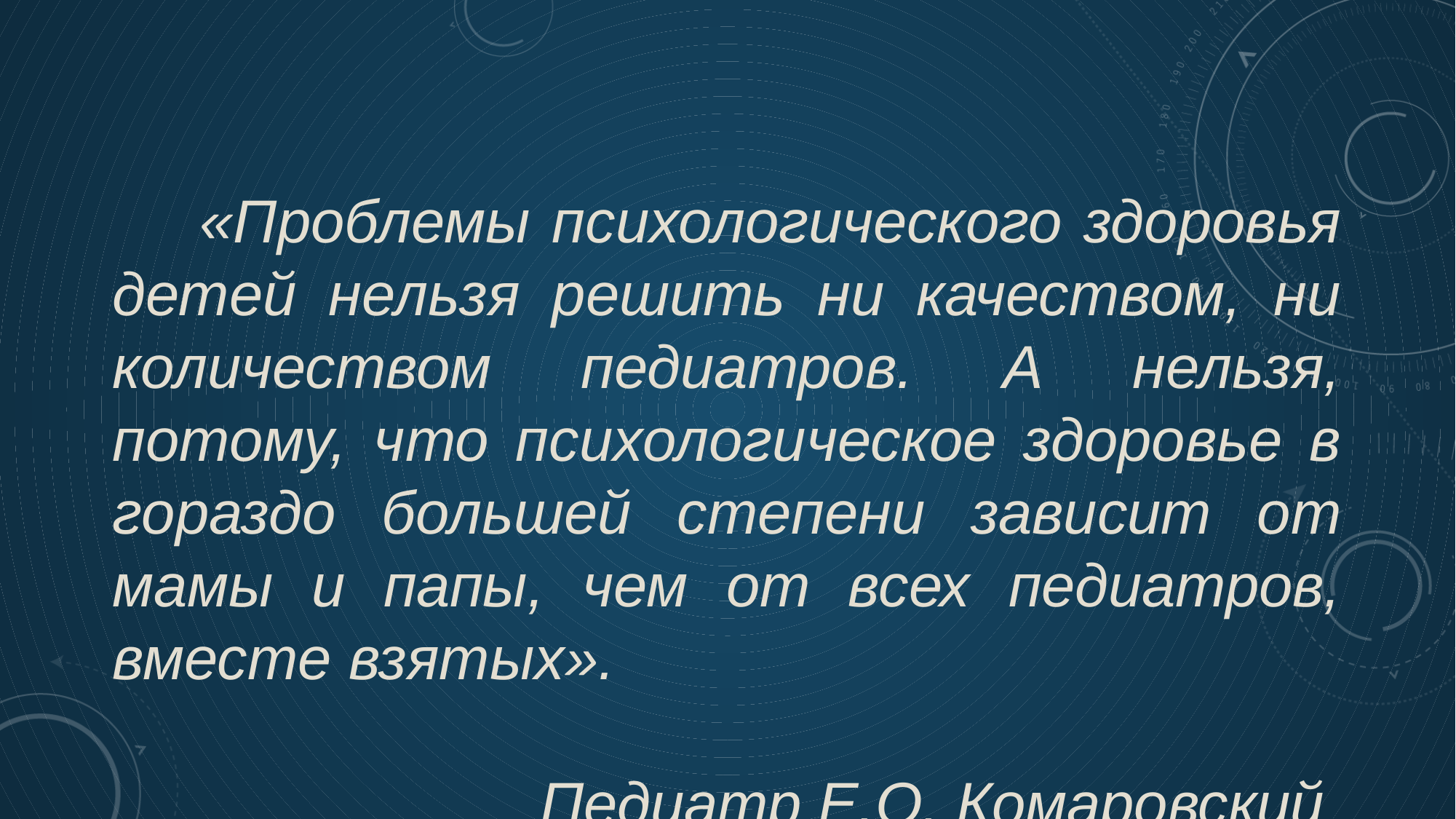

«Проблемы психологического здоровья детей нельзя решить ни качеством, ни количеством педиатров. А нельзя, потому, что психологическое здоровье в гораздо большей степени зависит от мамы и папы, чем от всех педиатров, вместе взятых».

 Педиатр Е.О. Комаровский